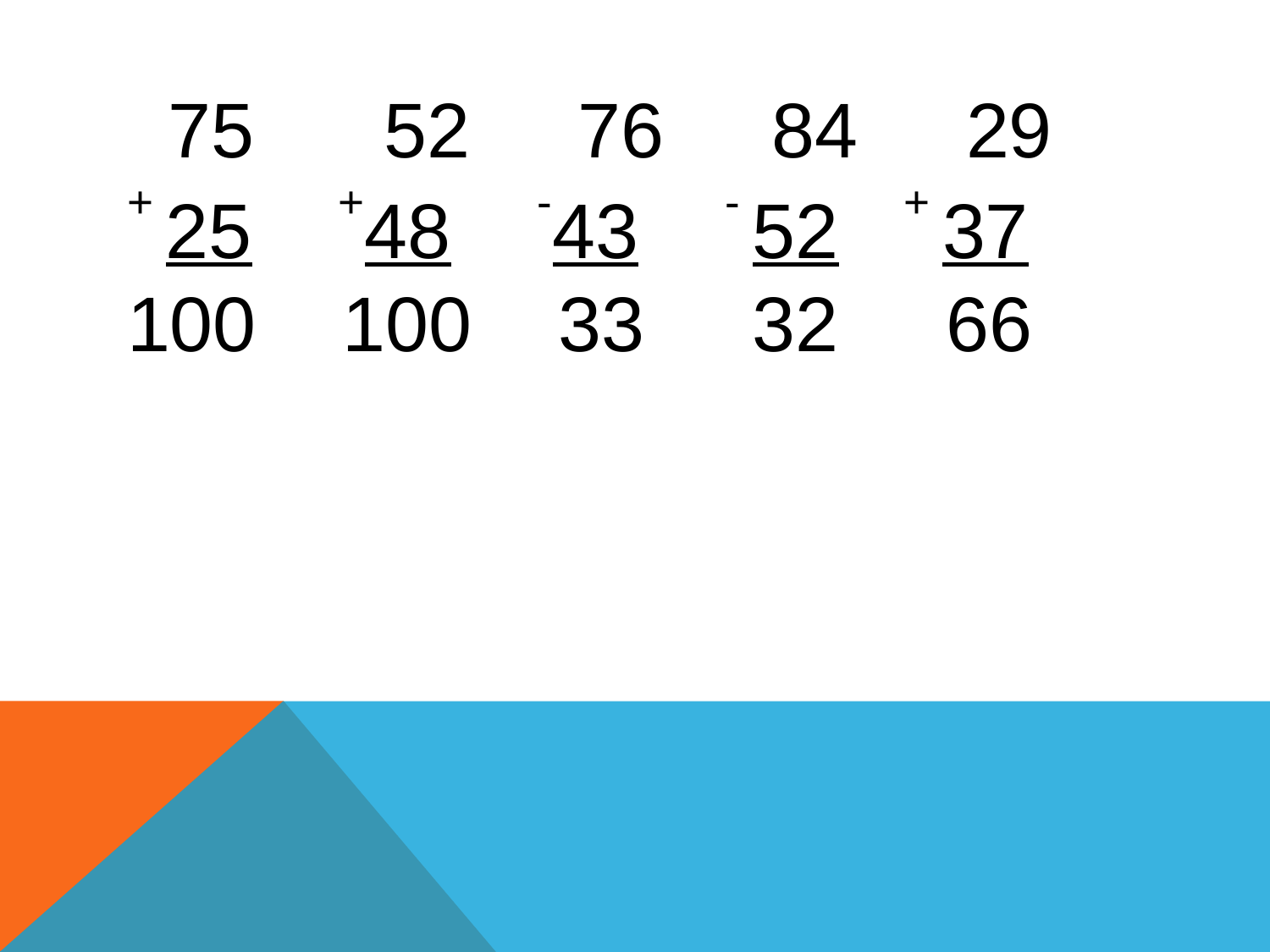

# 75      52     76     84     29 + 25    +48    -43    - 52   + 37 100    100    33     32     66